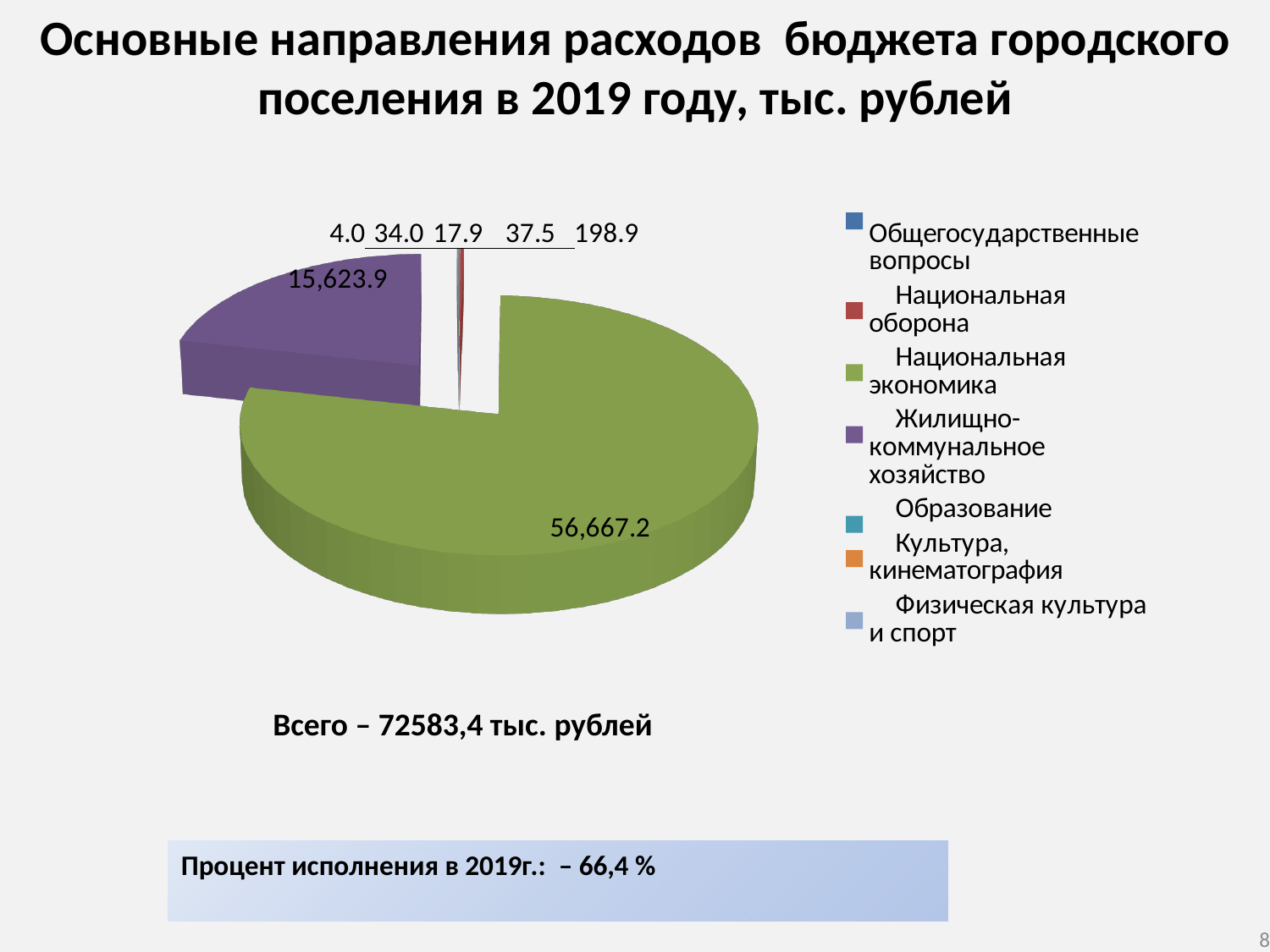

Основные направления расходов  бюджета городского поселения в 2019 году, тыс. рублей

[unsupported chart]

[unsupported chart]

Всего – 72583,4 тыс. рублей
Процент исполнения в 2019г.:  – 66,4 %

8